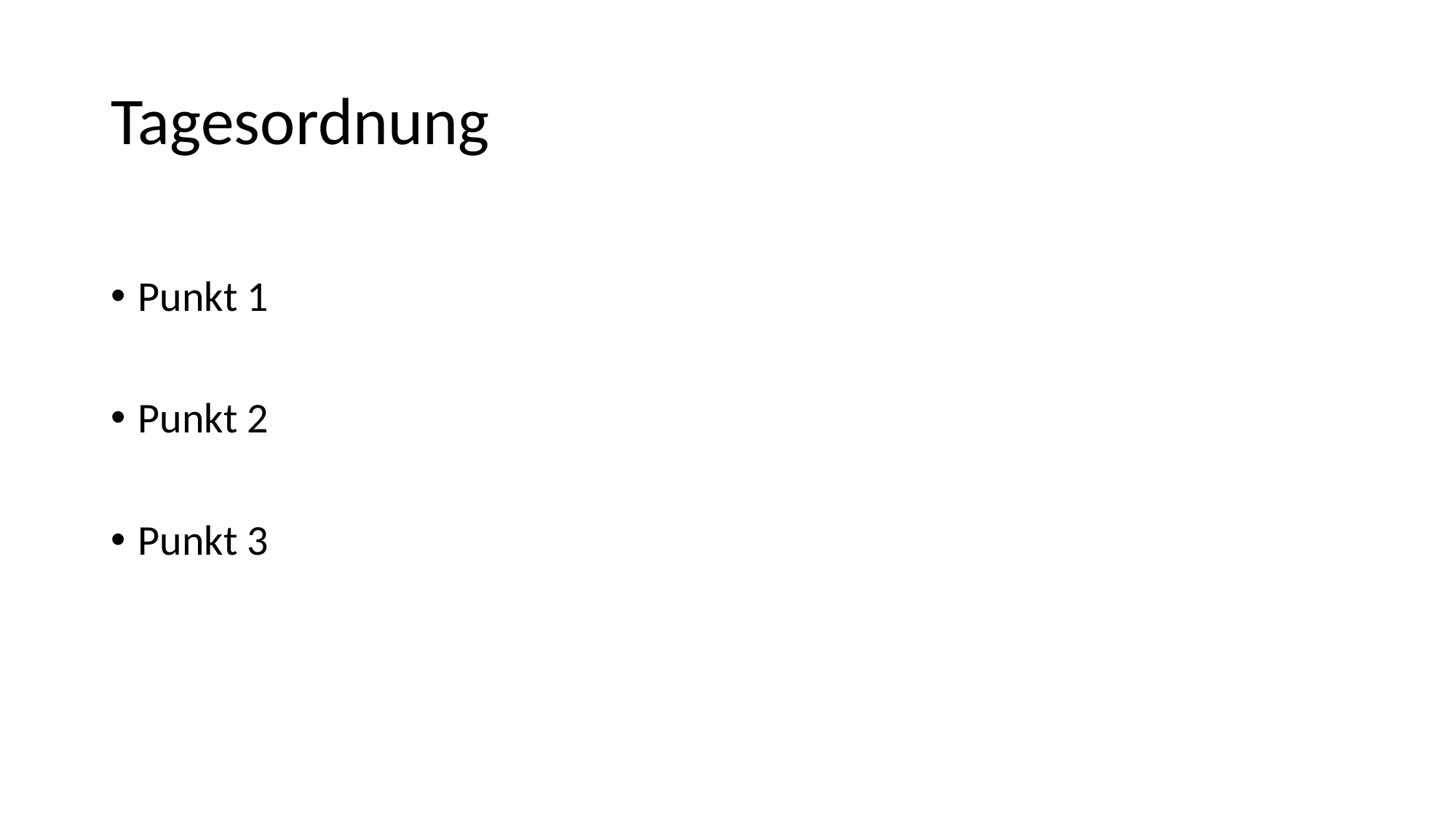

# Tagesordnung
Punkt 1

Punkt 2

Punkt 3